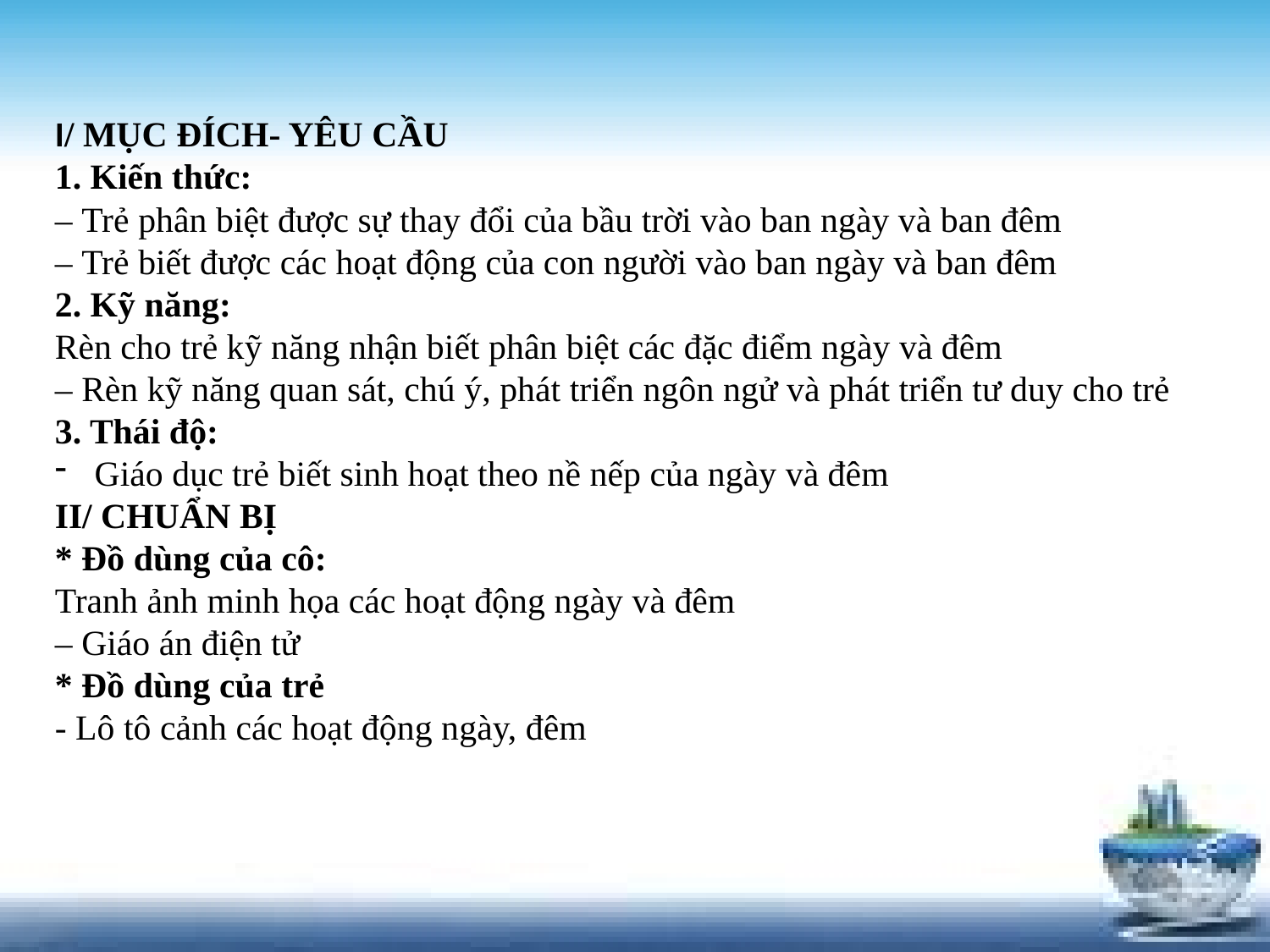

I/ MỤC ĐÍCH- YÊU CẦU
1. Kiến thức:
– Trẻ phân biệt được sự thay đổi của bầu trời vào ban ngày và ban đêm
– Trẻ biết được các hoạt động của con người vào ban ngày và ban đêm
2. Kỹ năng:
Rèn cho trẻ kỹ năng nhận biết phân biệt các đặc điểm ngày và đêm
– Rèn kỹ năng quan sát, chú ý, phát triển ngôn ngử và phát triển tư duy cho trẻ
3. Thái độ:
Giáo dục trẻ biết sinh hoạt theo nề nếp của ngày và đêm
II/ CHUẨN BỊ
* Đồ dùng của cô:
Tranh ảnh minh họa các hoạt động ngày và đêm
– Giáo án điện tử
* Đồ dùng của trẻ
- Lô tô cảnh các hoạt động ngày, đêm